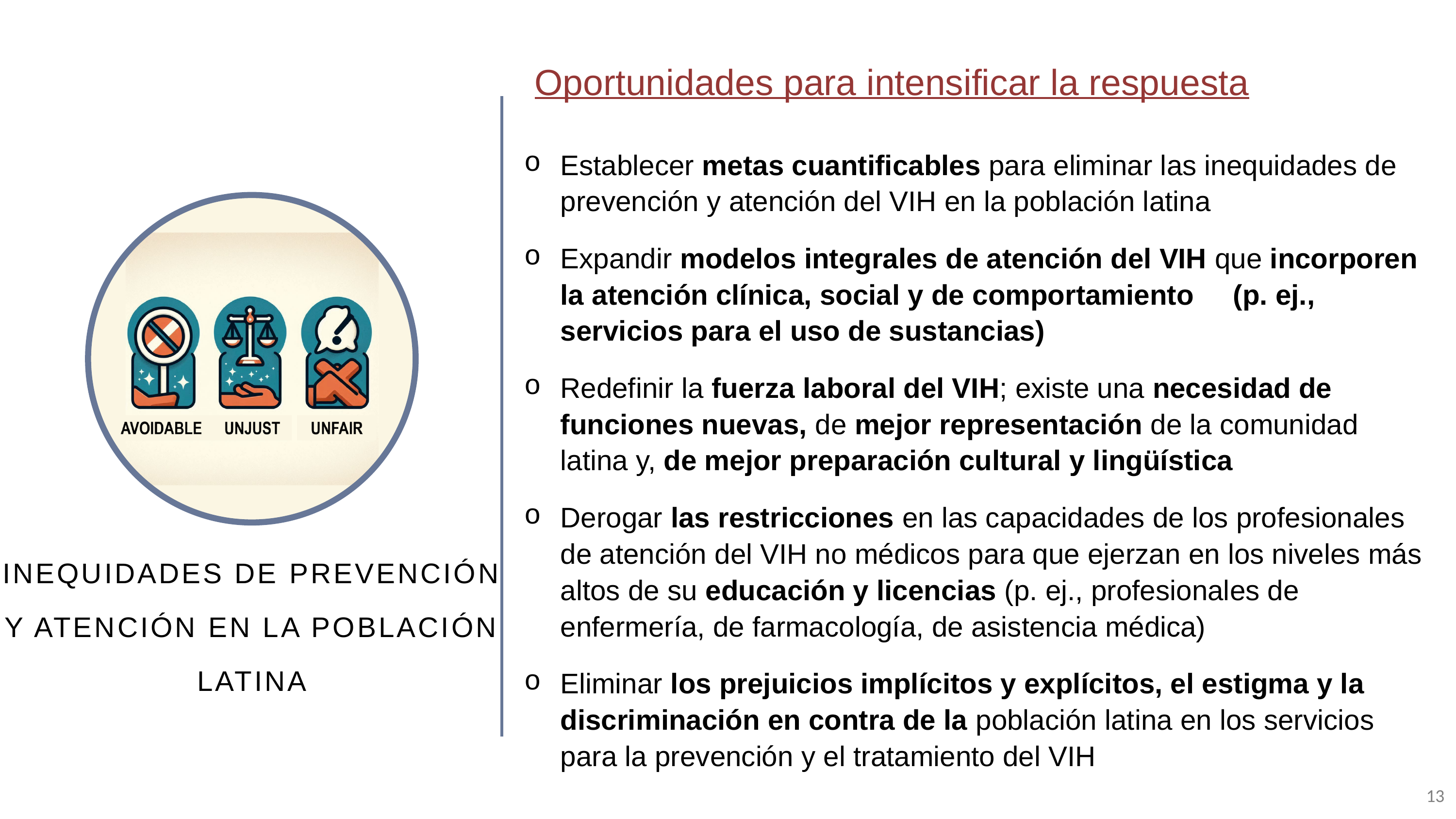

Oportunidades para intensificar la respuesta
Establecer metas cuantificables para eliminar las inequidades de prevención y atención del VIH en la población latina

Expandir modelos integrales de atención del VIH que incorporen la atención clínica, social y de comportamiento     (p. ej., servicios para el uso de sustancias)

Redefinir la fuerza laboral del VIH; existe una necesidad de funciones nuevas, de mejor representación de la comunidad latina y, de mejor preparación cultural y lingüística

Derogar las restricciones en las capacidades de los profesionales de atención del VIH no médicos para que ejerzan en los niveles más altos de su educación y licencias (p. ej., profesionales de enfermería, de farmacología, de asistencia médica)

Eliminar los prejuicios implícitos y explícitos, el estigma y la discriminación en contra de la población latina en los servicios para la prevención y el tratamiento del VIH

INEQUIDADES DE PREVENCIÓN Y ATENCIÓN EN LA POBLACIÓN LATINA
13